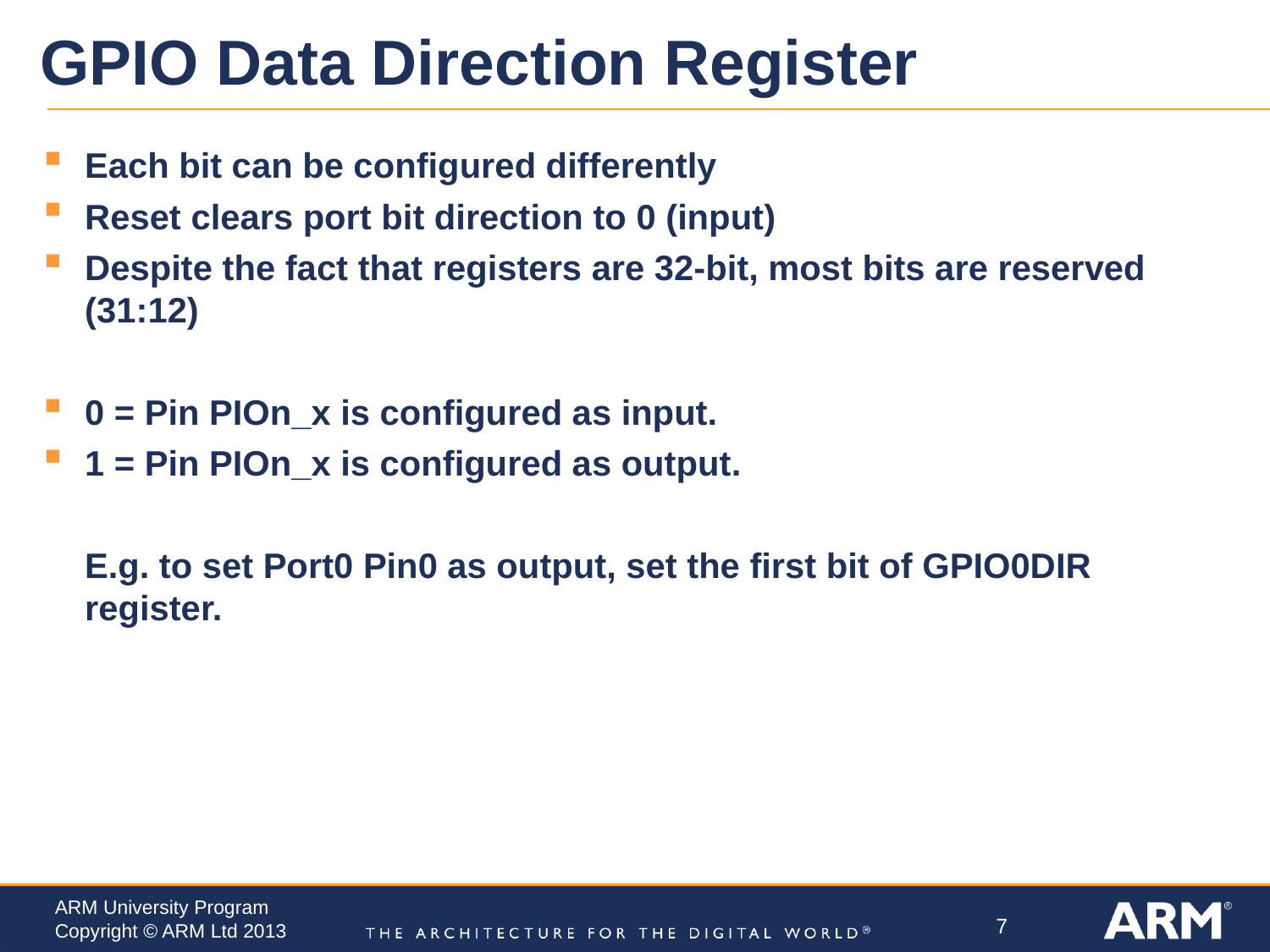

# GPIO Data Direction Register
Each bit can be configured differently
Reset clears port bit direction to 0 (input)
Despite the fact that registers are 32-bit, most bits are reserved (31:12)

0 = Pin PIOn_x is configured as input.
1 = Pin PIOn_x is configured as output.

	E.g. to set Port0 Pin0 as output, set the first bit of GPIO0DIR register.